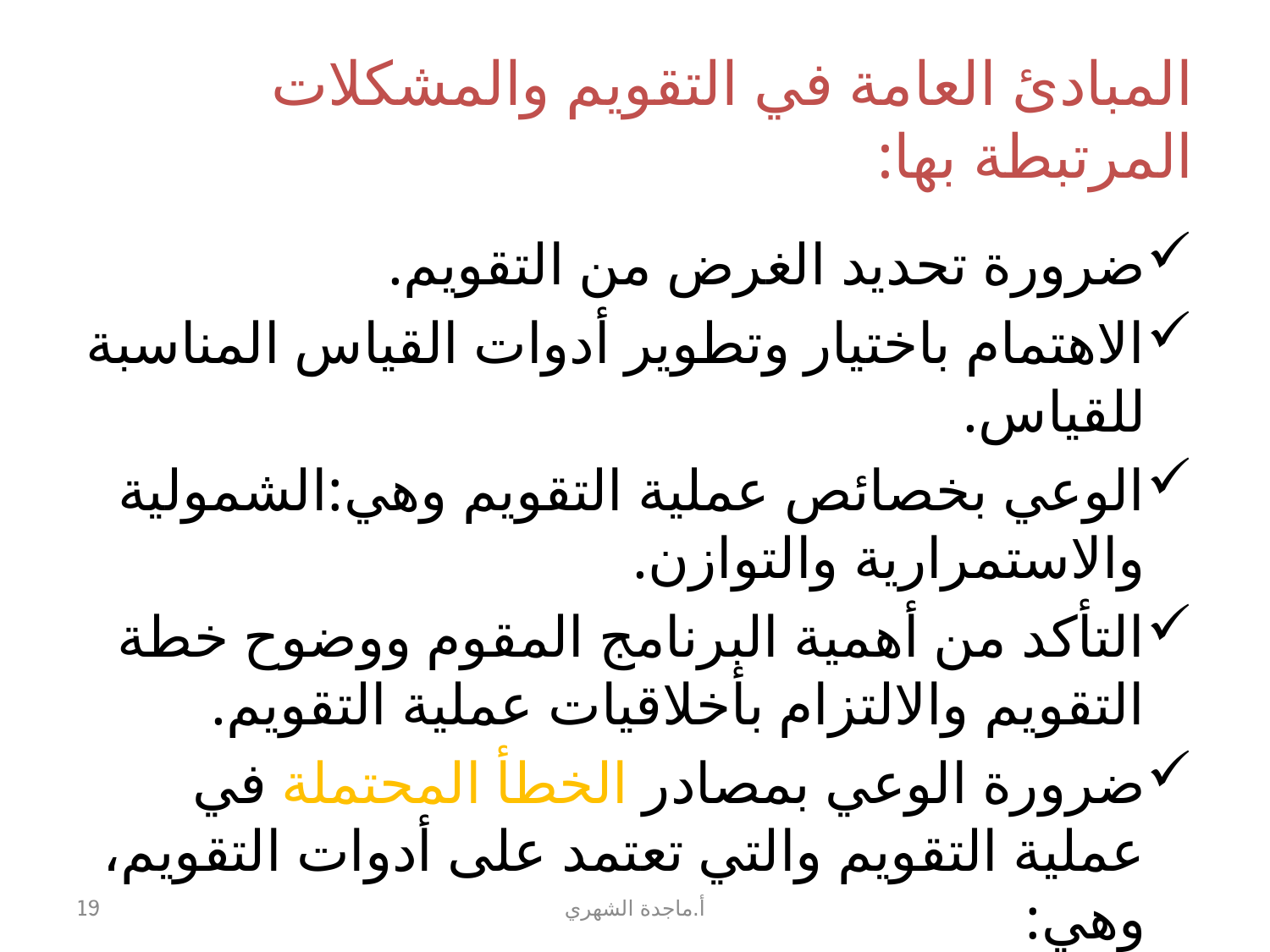

# المبادئ العامة في التقويم والمشكلات المرتبطة بها:
ضرورة تحديد الغرض من التقويم.
الاهتمام باختيار وتطوير أدوات القياس المناسبة للقياس.
الوعي بخصائص عملية التقويم وهي:الشمولية والاستمرارية والتوازن.
التأكد من أهمية البرنامج المقوم ووضوح خطة التقويم والالتزام بأخلاقيات عملية التقويم.
ضرورة الوعي بمصادر الخطأ المحتملة في عملية التقويم والتي تعتمد على أدوات التقويم، وهي:

19
أ.ماجدة الشهري